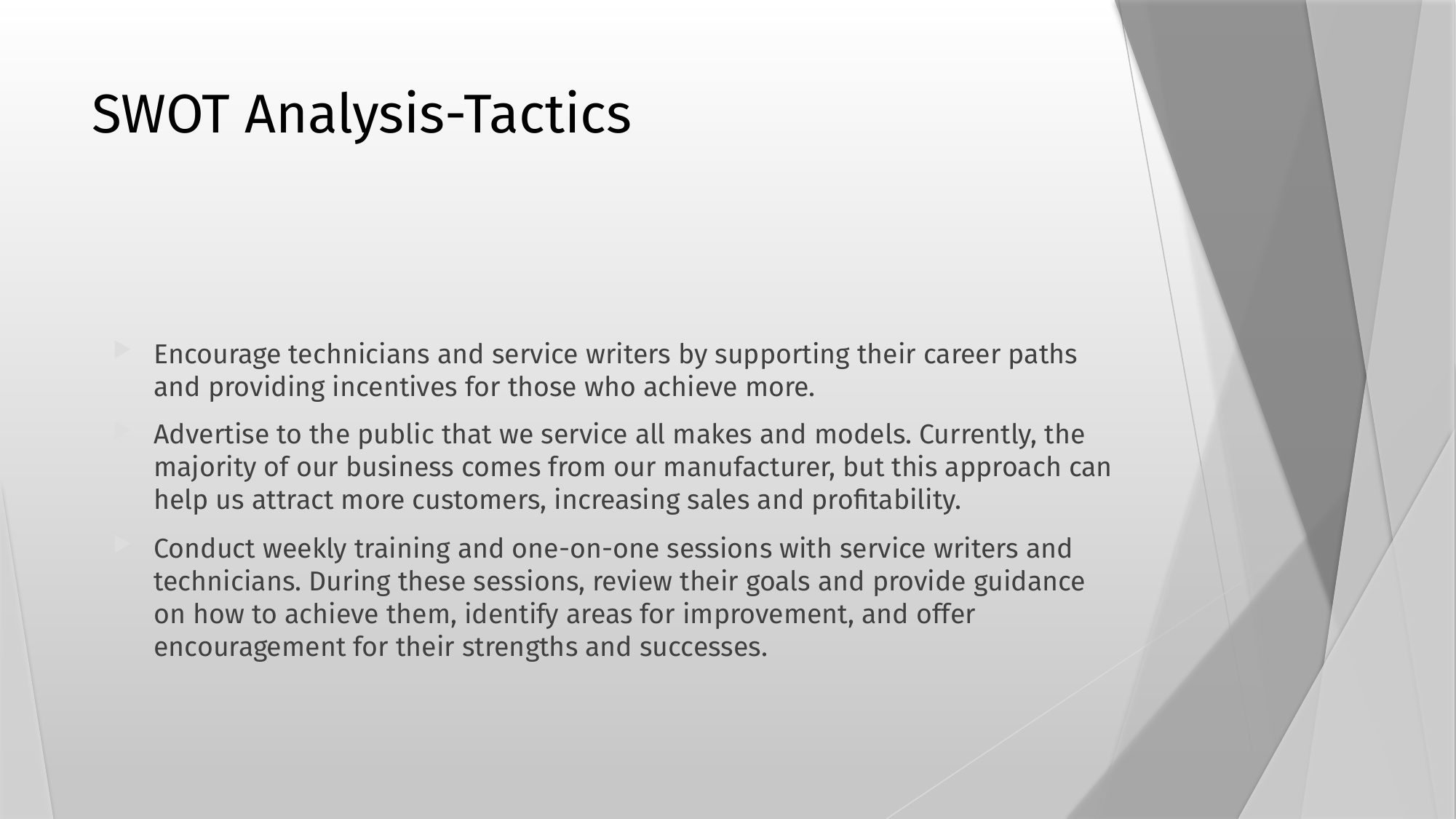

# SWOT Analysis-Tactics

Encourage technicians and service writers by supporting their career paths and providing incentives for those who achieve more.
Advertise to the public that we service all makes and models. Currently, the majority of our business comes from our manufacturer, but this approach can help us attract more customers, increasing sales and profitability.
Conduct weekly training and one-on-one sessions with service writers and technicians. During these sessions, review their goals and provide guidance on how to achieve them, identify areas for improvement, and offer encouragement for their strengths and successes.